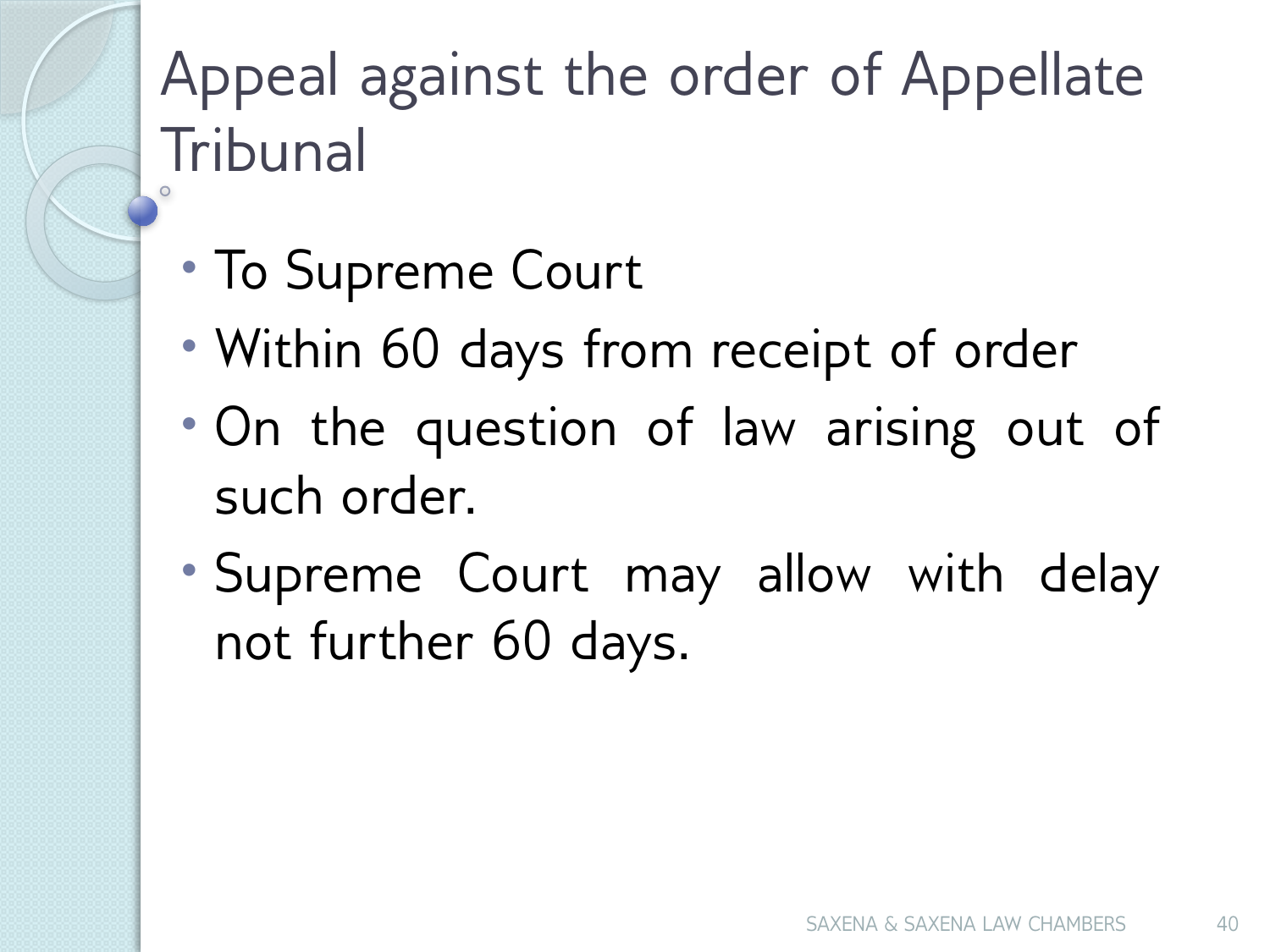

# Appeal against the order of Appellate Tribunal
To Supreme Court
Within 60 days from receipt of order
On the question of law arising out of such order.
Supreme Court may allow with delay not further 60 days.

SAXENA & SAXENA LAW CHAMBERS
40